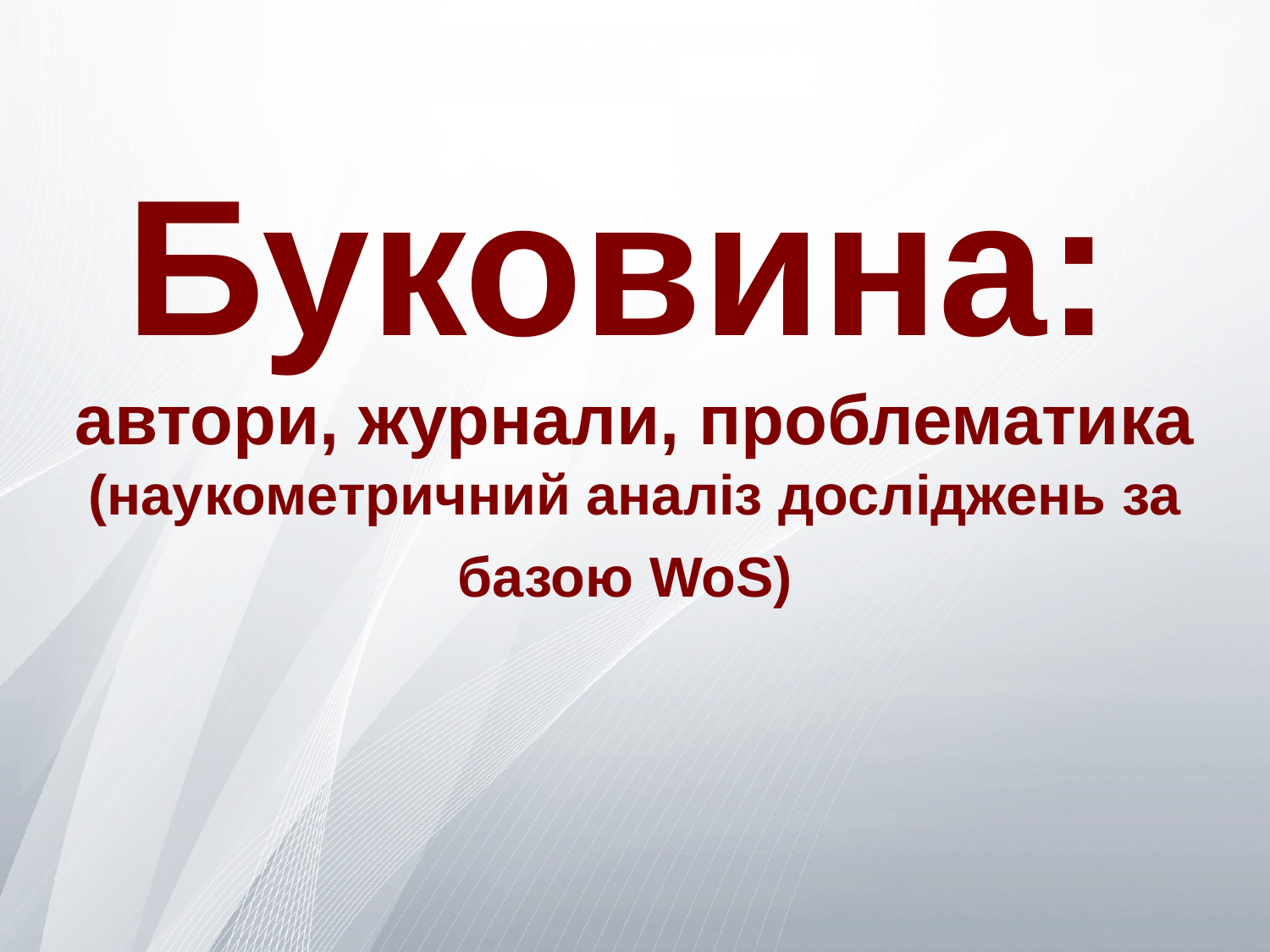

# Буковина: автори, журнали, проблематика (наукометричний аналіз досліджень за базою WoS)